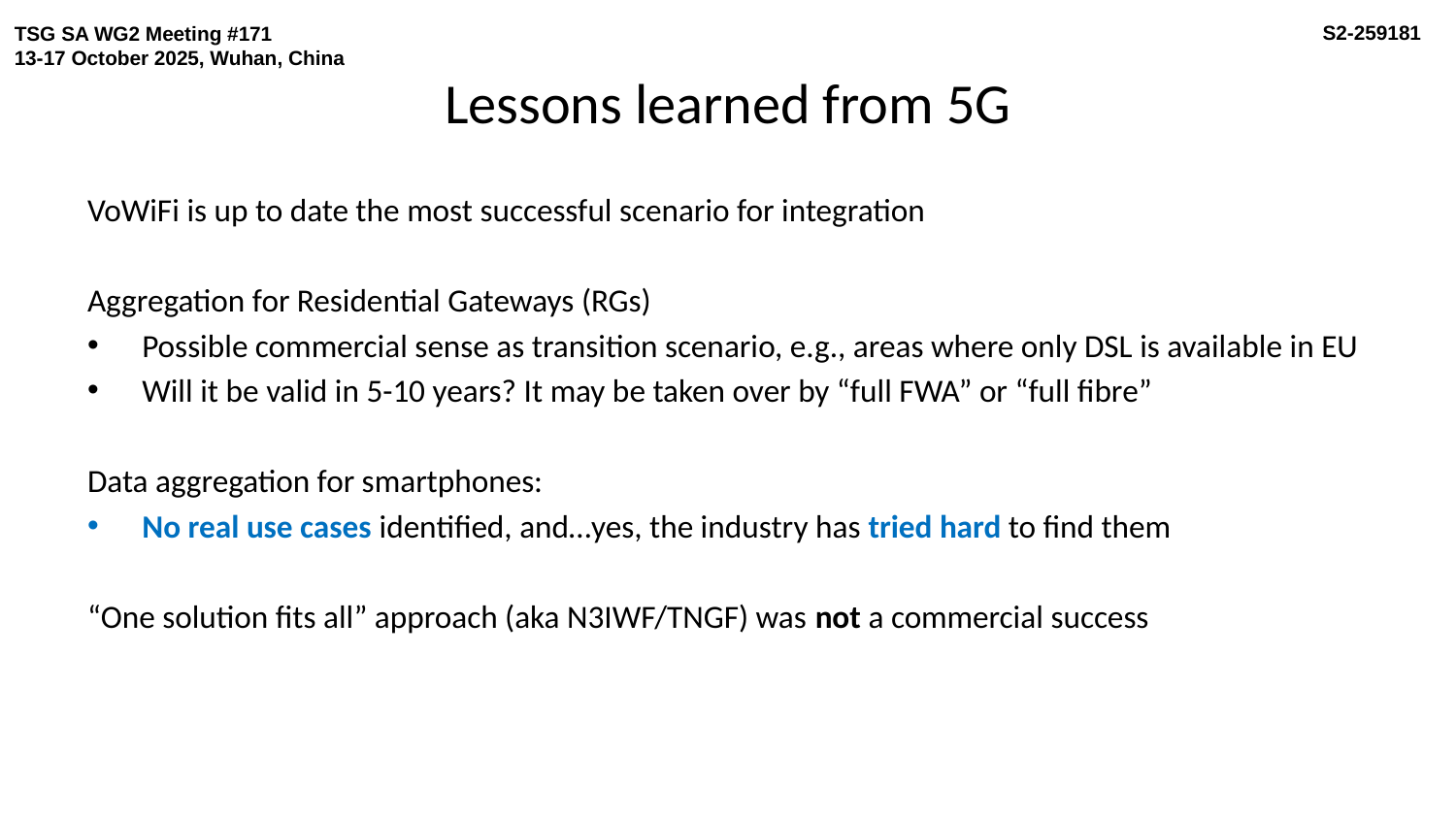

S2-259181
TSG SA WG2 Meeting #171
13-17 October 2025, Wuhan, China
# Lessons learned from 5G
VoWiFi is up to date the most successful scenario for integration

Aggregation for Residential Gateways (RGs)
Possible commercial sense as transition scenario, e.g., areas where only DSL is available in EU
Will it be valid in 5-10 years? It may be taken over by “full FWA” or “full fibre”

Data aggregation for smartphones:
No real use cases identified, and…yes, the industry has tried hard to find them

“One solution fits all” approach (aka N3IWF/TNGF) was not a commercial success